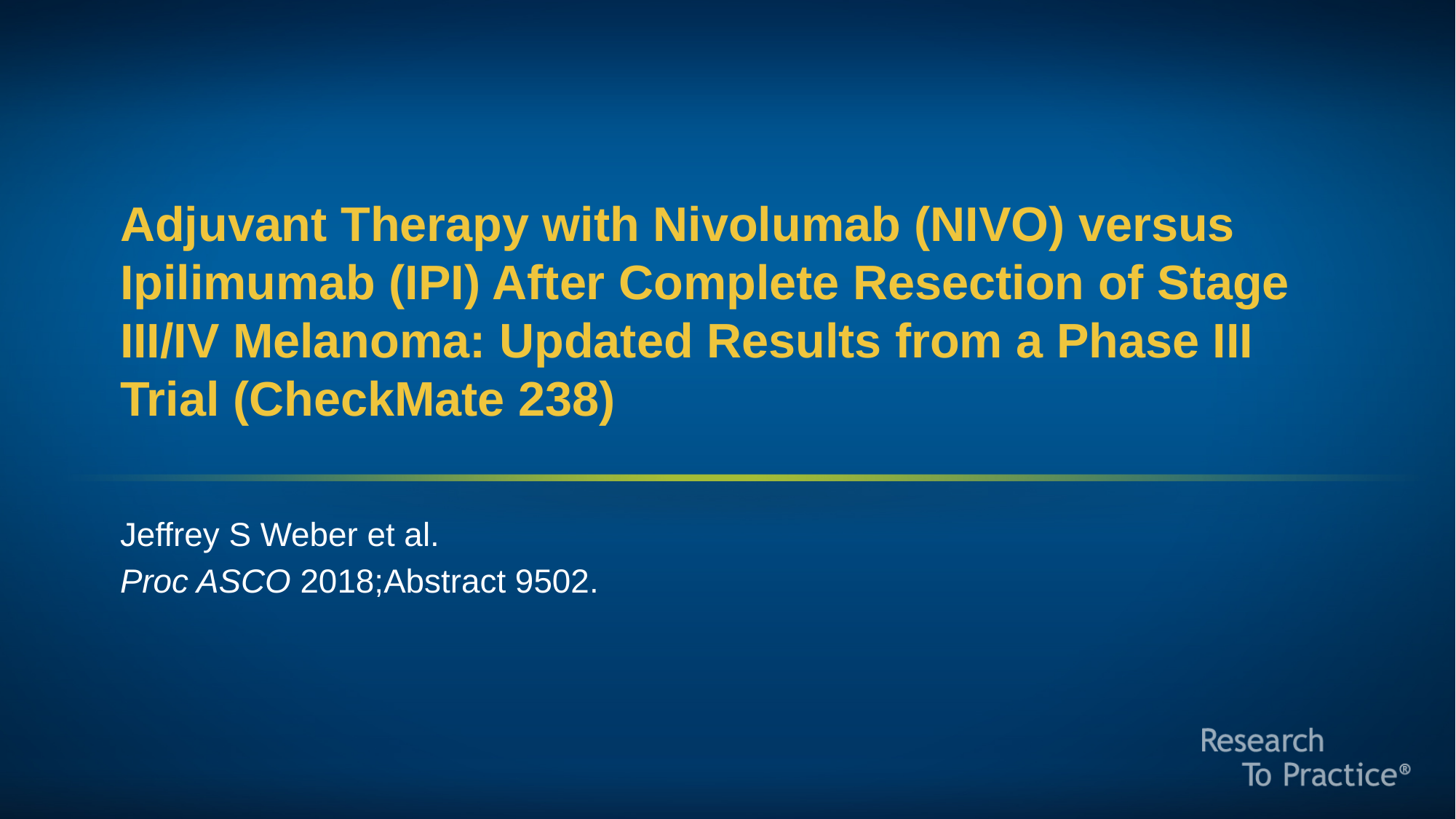

# Adjuvant Therapy with Nivolumab (NIVO) versus Ipilimumab (IPI) After Complete Resection of Stage III/IV Melanoma: Updated Results from a Phase III Trial (CheckMate 238)
Jeffrey S Weber et al.
Proc ASCO 2018;Abstract 9502.